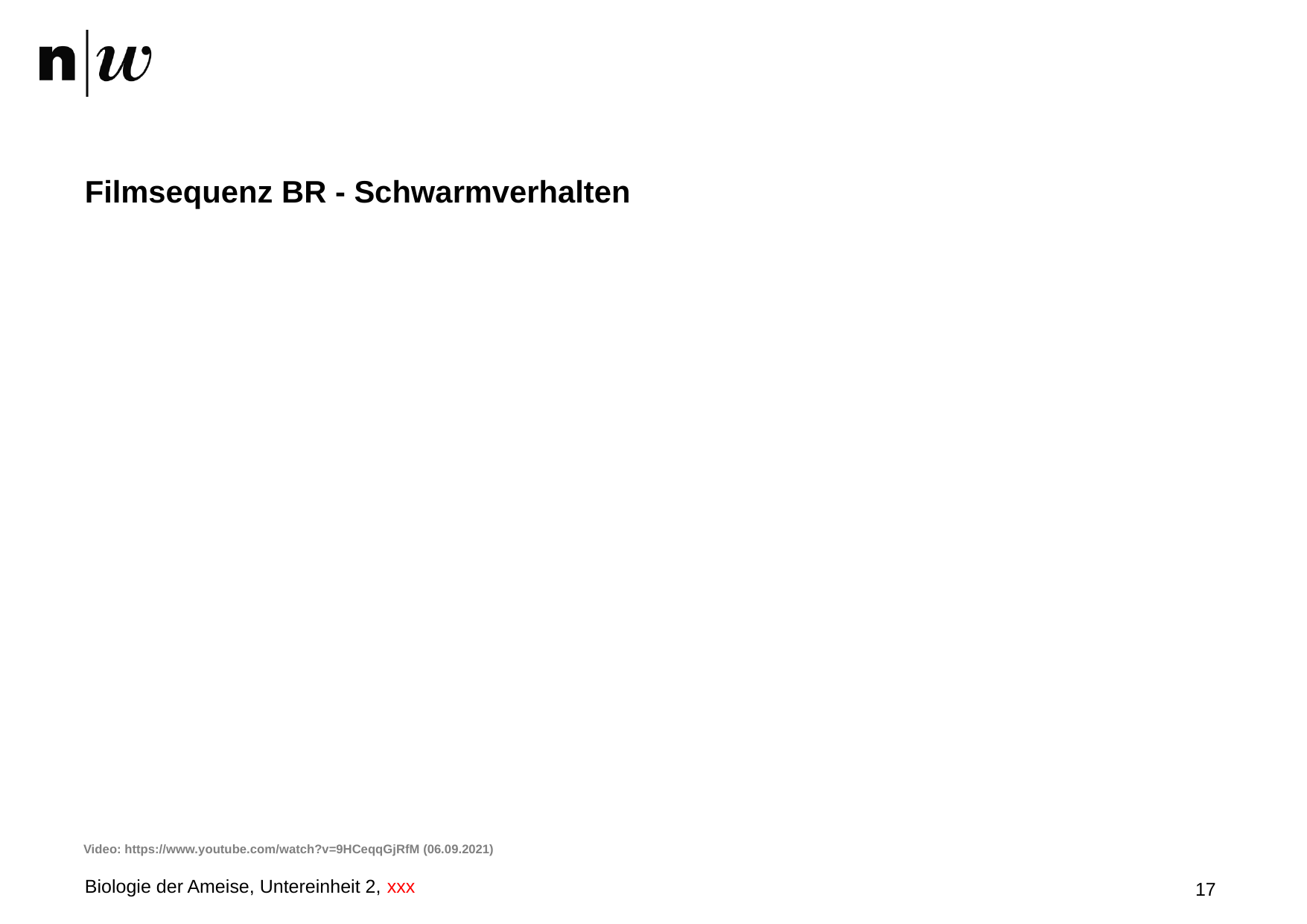

# Filmsequenz BR - Schwarmverhalten

Video: https://www.youtube.com/watch?v=9HCeqqGjRfM (06.09.2021)
Biologie der Ameise, Untereinheit 2, xxx
17